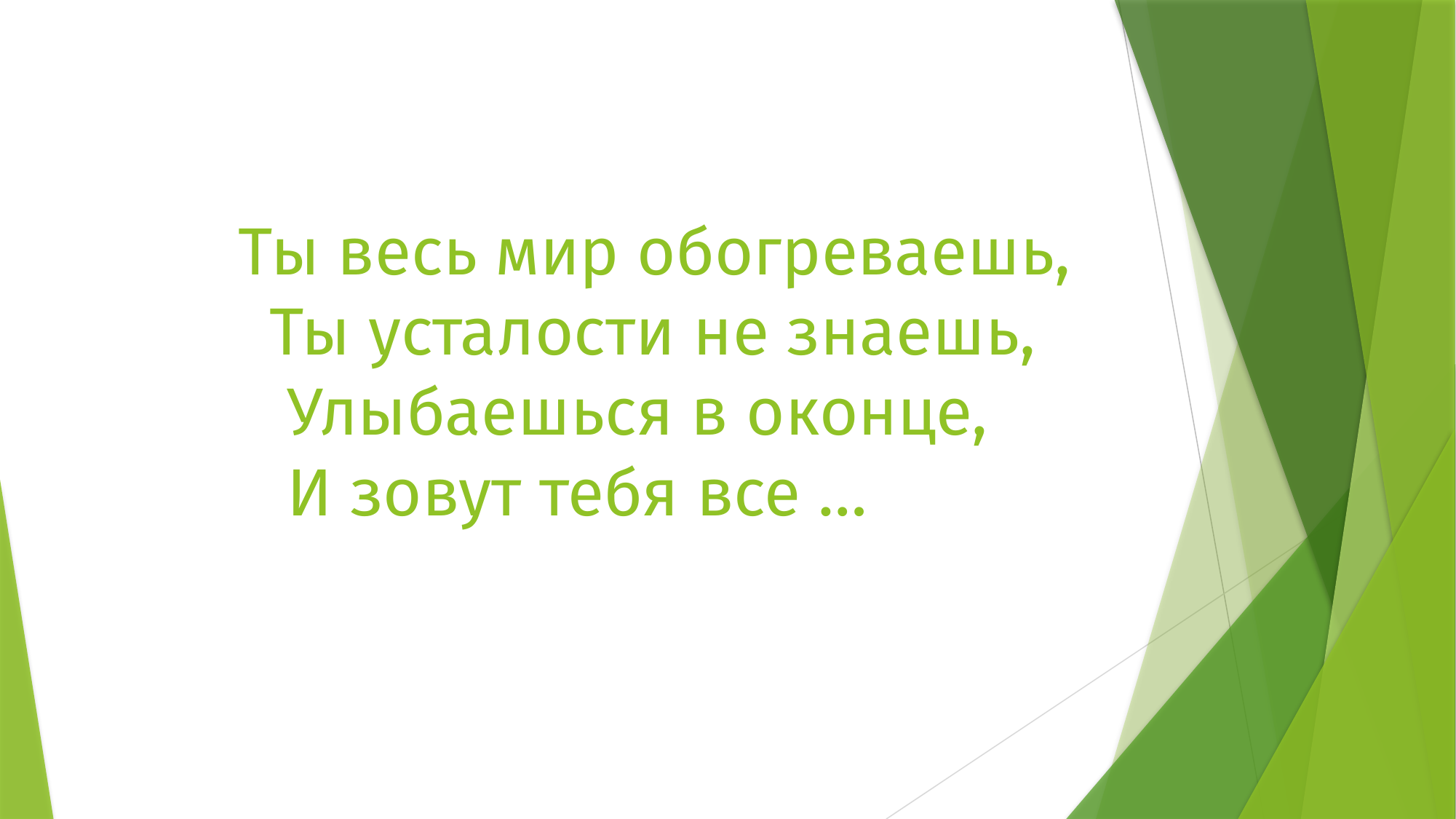

# Ты весь мир обогреваешь, Ты усталости не знаешь, Улыбаешься в оконце, И зовут тебя все …